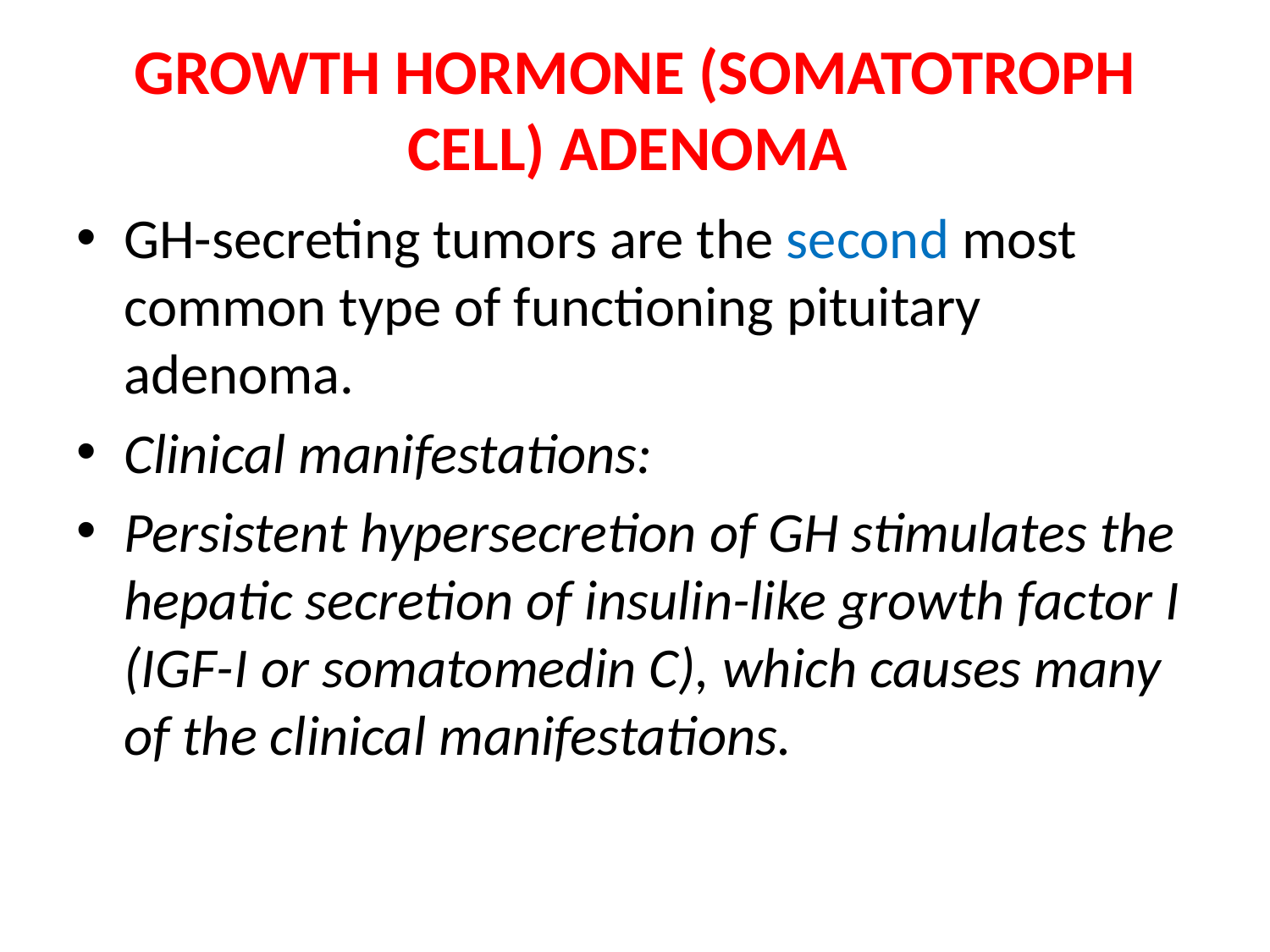

# GROWTH HORMONE (SOMATOTROPH CELL) ADENOMA
GH-secreting tumors are the second most common type of functioning pituitary adenoma.
Clinical manifestations:
Persistent hypersecretion of GH stimulates the hepatic secretion of insulin-like growth factor I (IGF-I or somatomedin C), which causes many of the clinical manifestations.